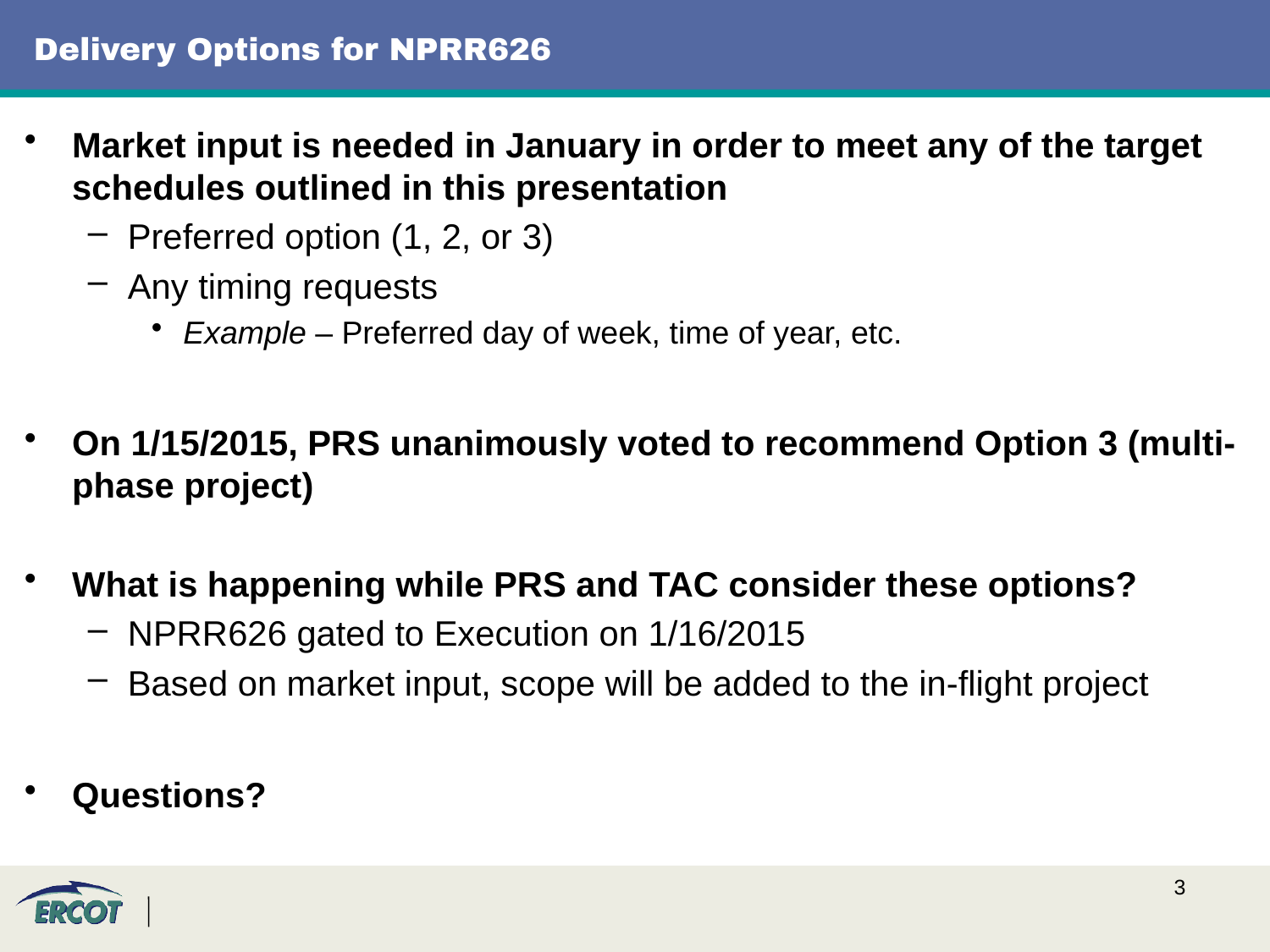

# Delivery Options for NPRR626
Market input is needed in January in order to meet any of the target schedules outlined in this presentation
Preferred option (1, 2, or 3)
Any timing requests
Example – Preferred day of week, time of year, etc.

On 1/15/2015, PRS unanimously voted to recommend Option 3 (multi-phase project)

What is happening while PRS and TAC consider these options?
NPRR626 gated to Execution on 1/16/2015
Based on market input, scope will be added to the in-flight project

Questions?